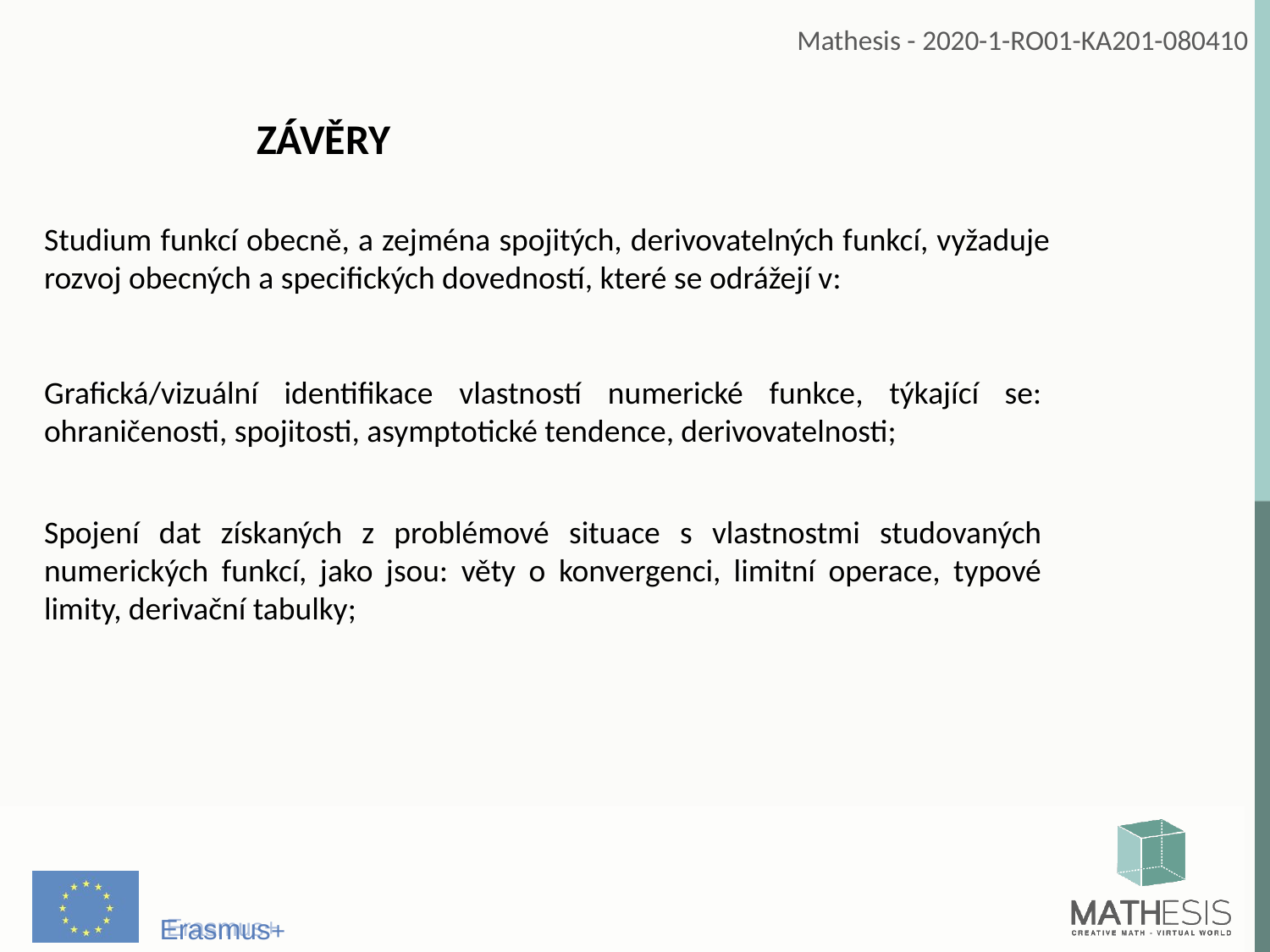

ZÁVĚRY
Studium funkcí obecně, a zejména spojitých, derivovatelných funkcí, vyžaduje rozvoj obecných a specifických dovedností, které se odrážejí v:
Grafická/vizuální identifikace vlastností numerické funkce, týkající se: ohraničenosti, spojitosti, asymptotické tendence, derivovatelnosti;
Spojení dat získaných z problémové situace s vlastnostmi studovaných numerických funkcí, jako jsou: věty o konvergenci, limitní operace, typové limity, derivační tabulky;